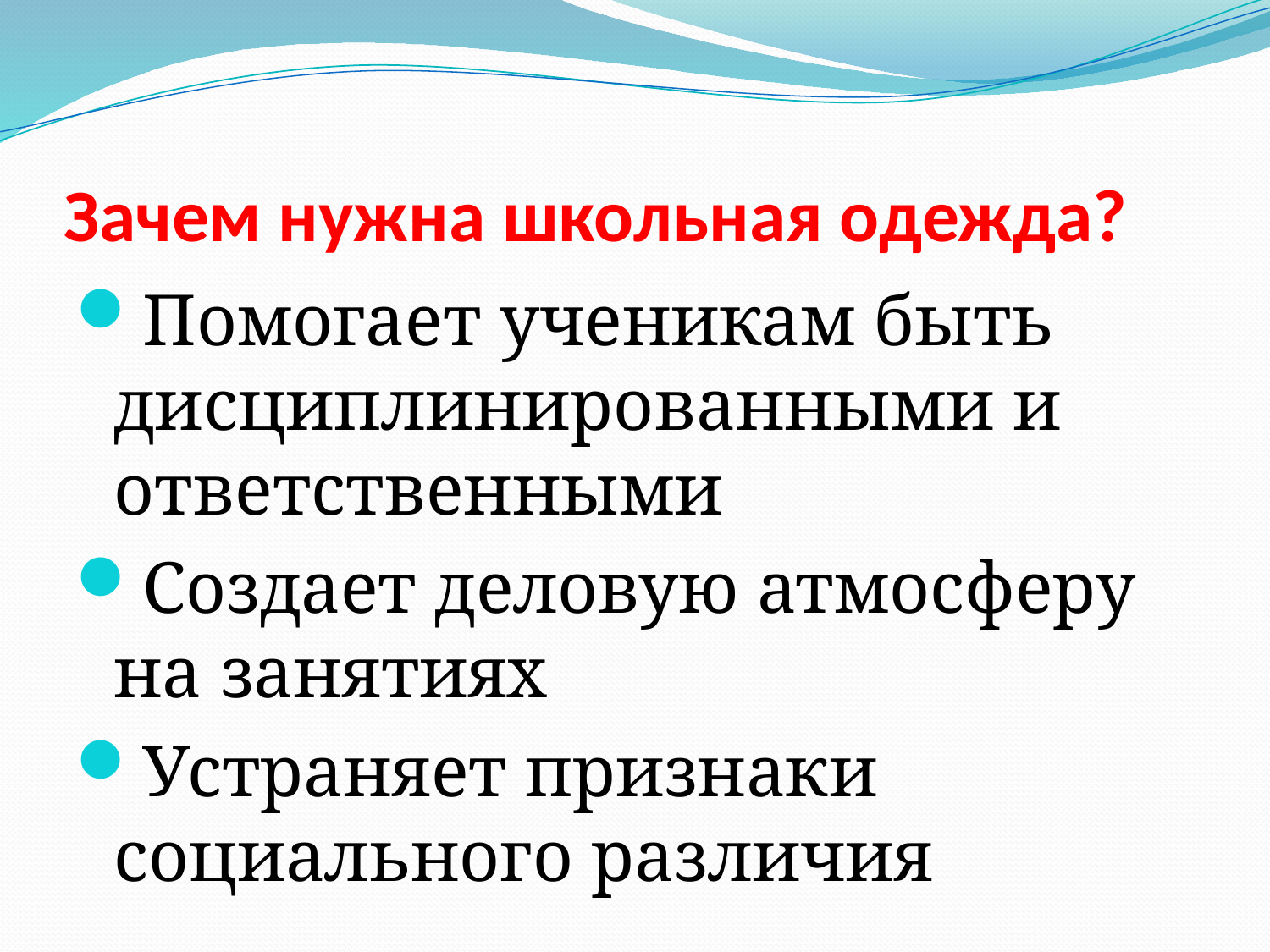

# Зачем нужна школьная одежда?
Помогает ученикам быть дисциплинированными и ответственными
Создает деловую атмосферу на занятиях
Устраняет признаки социального различия